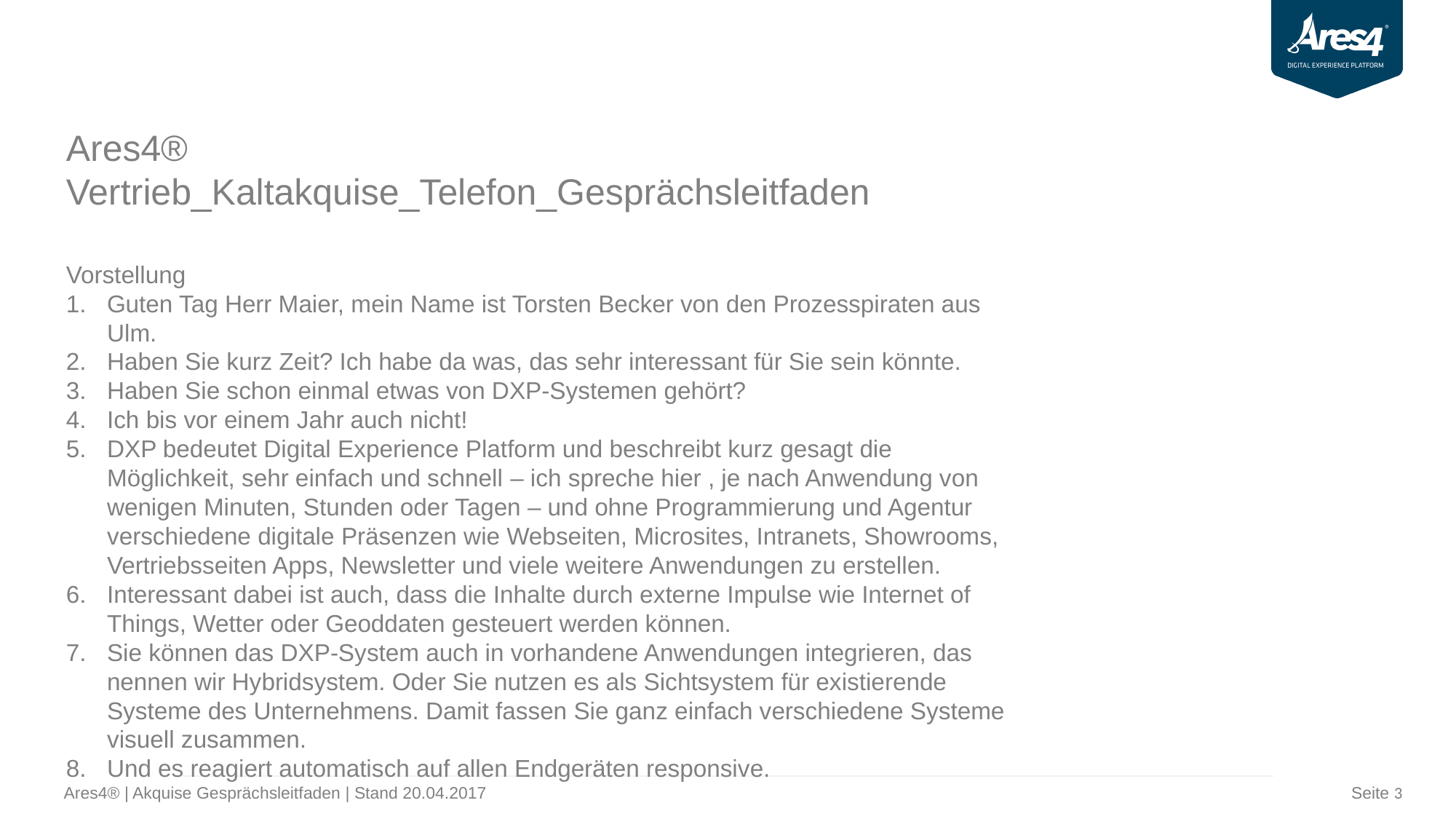

Ares4®
Vertrieb_Kaltakquise_Telefon_Gesprächsleitfaden
Vorstellung
Guten Tag Herr Maier, mein Name ist Torsten Becker von den Prozesspiraten aus Ulm.
Haben Sie kurz Zeit? Ich habe da was, das sehr interessant für Sie sein könnte.
Haben Sie schon einmal etwas von DXP-Systemen gehört?
Ich bis vor einem Jahr auch nicht!
DXP bedeutet Digital Experience Platform und beschreibt kurz gesagt die Möglichkeit, sehr einfach und schnell – ich spreche hier , je nach Anwendung von wenigen Minuten, Stunden oder Tagen – und ohne Programmierung und Agentur verschiedene digitale Präsenzen wie Webseiten, Microsites, Intranets, Showrooms, Vertriebsseiten Apps, Newsletter und viele weitere Anwendungen zu erstellen.
Interessant dabei ist auch, dass die Inhalte durch externe Impulse wie Internet of Things, Wetter oder Geoddaten gesteuert werden können.
Sie können das DXP-System auch in vorhandene Anwendungen integrieren, das nennen wir Hybridsystem. Oder Sie nutzen es als Sichtsystem für existierende Systeme des Unternehmens. Damit fassen Sie ganz einfach verschiedene Systeme visuell zusammen.
Und es reagiert automatisch auf allen Endgeräten responsive.